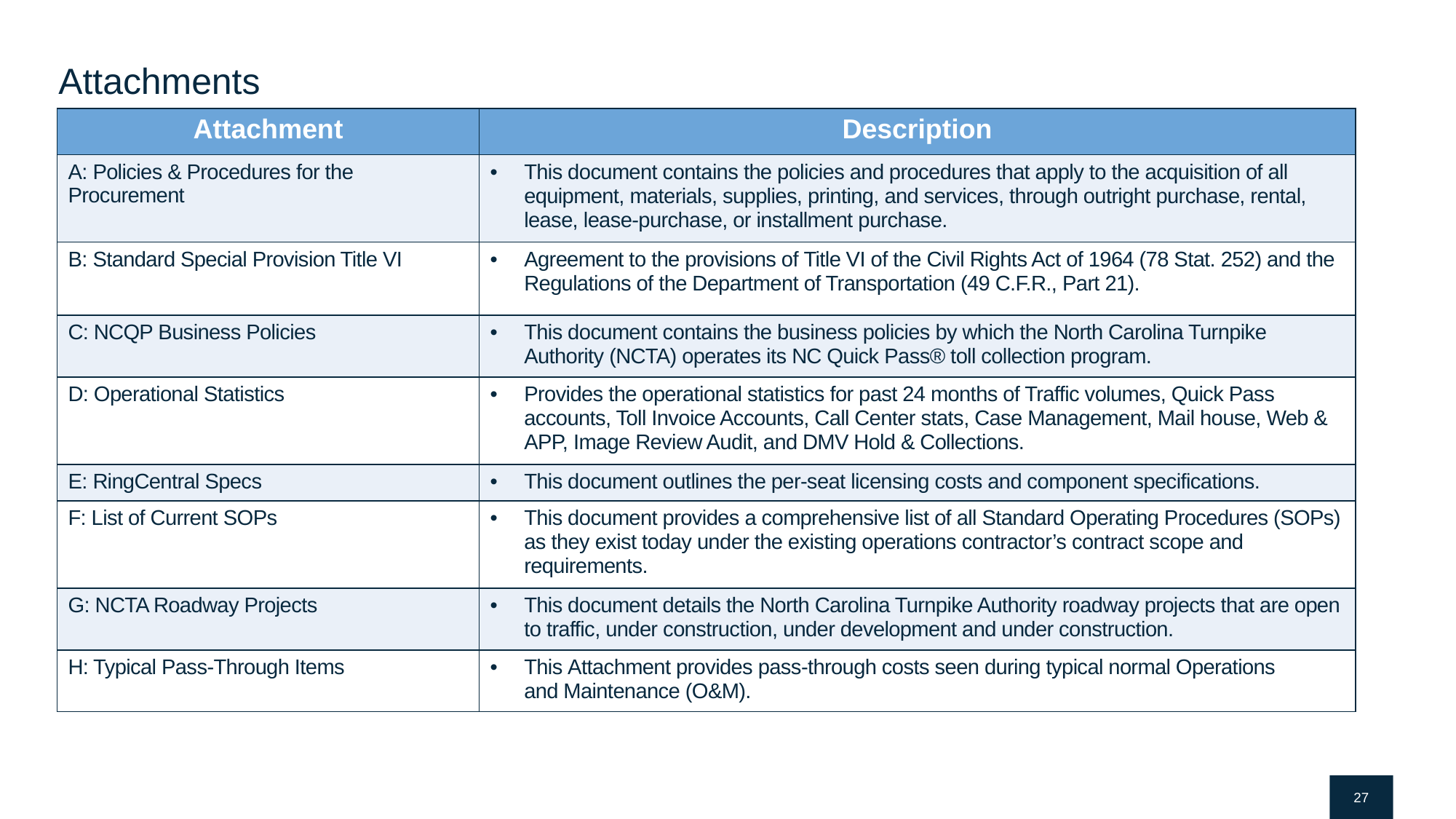

# Attachments
I-485 RTCS Express Lanes Project - Pre-Proposal Scope of Services  Meeting
| Attachment | Description |
| --- | --- |
| A: Policies & Procedures for the Procurement | This document contains the policies and procedures that apply to the acquisition of all equipment, materials, supplies, printing, and services, through outright purchase, rental, lease, lease-purchase, or installment purchase. |
| B: Standard Special Provision Title VI | Agreement to the provisions of Title VI of the Civil Rights Act of 1964 (78 Stat. 252) and the Regulations of the Department of Transportation (49 C.F.R., Part 21). |
| C: NCQP Business Policies | This document contains the business policies by which the North Carolina Turnpike Authority (NCTA) operates its NC Quick Pass® toll collection program. |
| D: Operational Statistics | Provides the operational statistics for past 24 months of Traffic volumes, Quick Pass accounts, Toll Invoice Accounts, Call Center stats, Case Management, Mail house, Web & APP, Image Review Audit, and DMV Hold & Collections. |
| E: RingCentral Specs | This document outlines the per-seat licensing costs and component specifications. |
| F: List of Current SOPs | This document provides a comprehensive list of all Standard Operating Procedures (SOPs) as they exist today under the existing operations contractor’s contract scope and requirements. |
| G: NCTA Roadway Projects | This document details the North Carolina Turnpike Authority roadway projects that are open to traffic, under construction, under development and under construction. |
| H: Typical Pass-Through Items | This Attachment provides pass-through costs seen during typical normal Operations and Maintenance (O&M). |
27